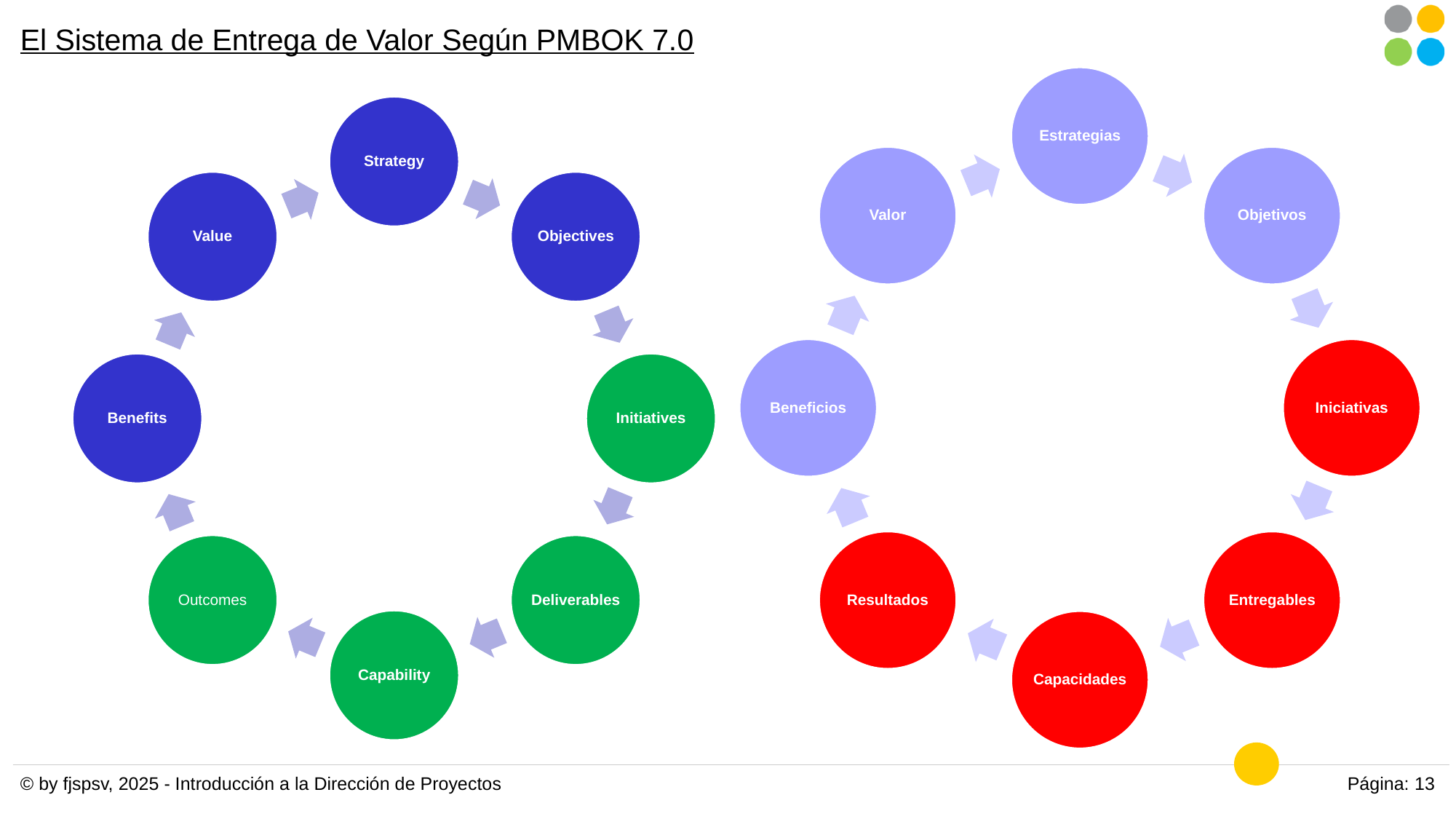

# El Sistema de Entrega de Valor Según PMBOK 7.0
Estrategias

Objetivos

Iniciativas

Entregables

Capacidades

Resultados

Beneficios

Valor

Strategy

Objectives

Initiatives

Deliverables

Capability

Outcomes

Benefits

Value

© by fjspsv, 2025 - Introducción a la Dirección de Proyectos
Página: 13